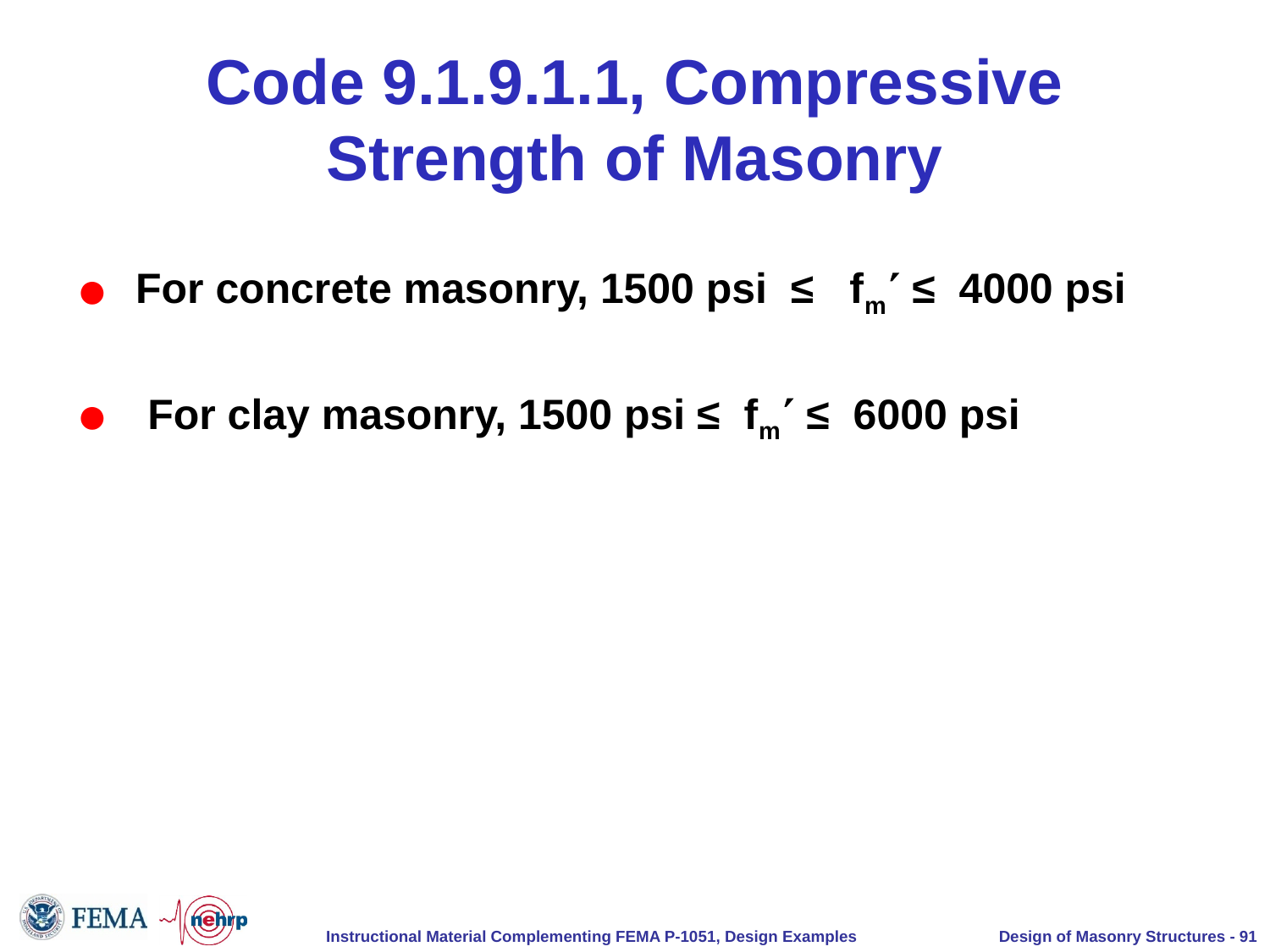

# Code 9.1.9.1.1, Compressive Strength of Masonry
 For concrete masonry, 1500 psi  ≤   fm′ ≤  4000 psi

  For clay masonry, 1500 psi ≤  fm′ ≤  6000 psi
Design of Masonry Structures - 91
Instructional Material Complementing FEMA P-1051, Design Examples